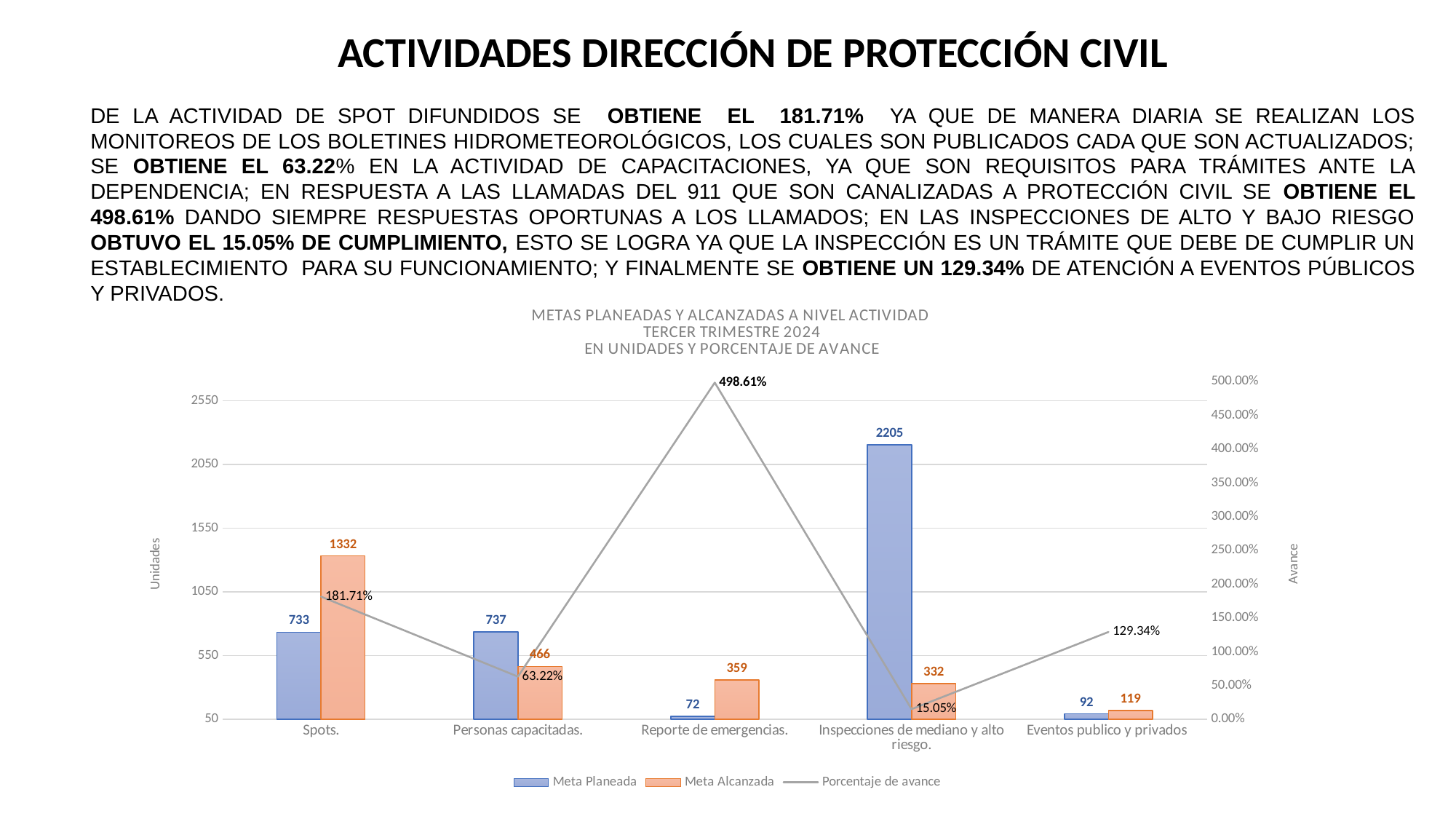

ACTIVIDADES DIRECCIÓN DE PROTECCIÓN CIVIL
DE LA ACTIVIDAD DE SPOT DIFUNDIDOS SE  OBTIENE  EL  181.71%  YA QUE DE MANERA DIARIA SE REALIZAN LOS MONITOREOS DE LOS BOLETINES HIDROMETEOROLÓGICOS, LOS CUALES SON PUBLICADOS CADA QUE SON ACTUALIZADOS; SE OBTIENE EL 63.22% EN LA ACTIVIDAD DE CAPACITACIONES, YA QUE SON REQUISITOS PARA TRÁMITES ANTE LA DEPENDENCIA; EN RESPUESTA A LAS LLAMADAS DEL 911 QUE SON CANALIZADAS A PROTECCIÓN CIVIL SE OBTIENE EL 498.61% DANDO SIEMPRE RESPUESTAS OPORTUNAS A LOS LLAMADOS; EN LAS INSPECCIONES DE ALTO Y BAJO RIESGO OBTUVO EL 15.05% DE CUMPLIMIENTO, ESTO SE LOGRA YA QUE LA INSPECCIÓN ES UN TRÁMITE QUE DEBE DE CUMPLIR UN ESTABLECIMIENTO  PARA SU FUNCIONAMIENTO; Y FINALMENTE SE OBTIENE UN 129.34% DE ATENCIÓN A EVENTOS PÚBLICOS Y PRIVADOS.

### Chart: METAS PLANEADAS Y ALCANZADAS A NIVEL ACTIVIDAD
TERCER TRIMESTRE 2024
EN UNIDADES Y PORCENTAJE DE AVANCE

| Category | Meta Planeada | Meta Alcanzada |  |
|---|---|---|---|
| Spots. | 733.0 | 1332.0 | 1.8171896316507503 |
| Personas capacitadas. | 737.0 | 466.0 | 0.6322930800542741 |
| Reporte de emergencias. | 72.0 | 359.0 | 4.986111111111111 |
| Inspecciones de mediano y alto riesgo. | 2205.0 | 332.0 | 0.15056689342403629 |
| Eventos publico y privados  | 92.0 | 119.0 | 1.2934782608695652 |